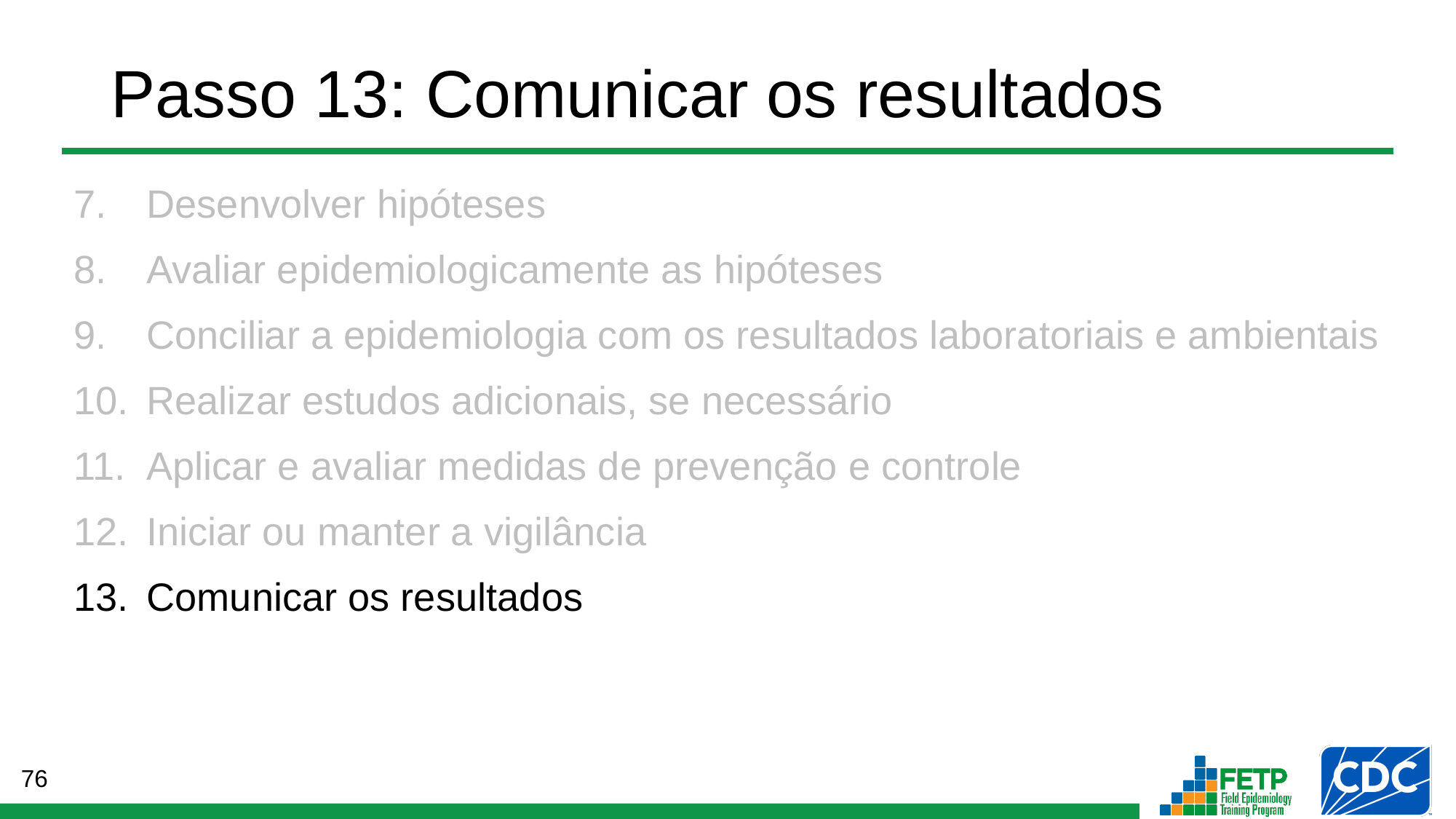

# Passo 13: Comunicar os resultados
Desenvolver hipóteses
Avaliar epidemiologicamente as hipóteses
Conciliar a epidemiologia com os resultados laboratoriais e ambientais
Realizar estudos adicionais, se necessário
Aplicar e avaliar medidas de prevenção e controle
Iniciar ou manter a vigilância
Comunicar os resultados